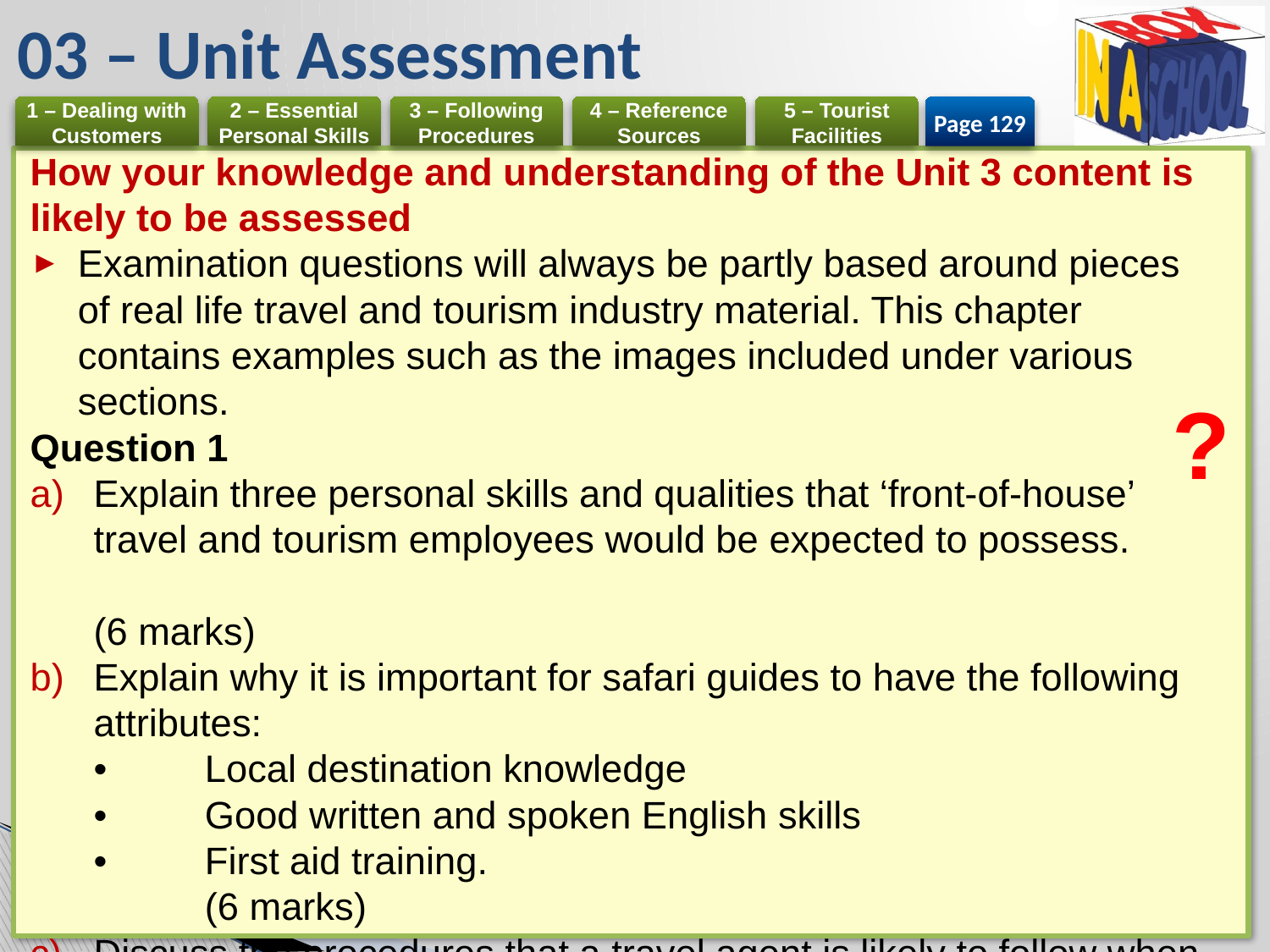

# 03 – Unit Assessment
Page 129
How your knowledge and understanding of the Unit 3 content is likely to be assessed
Examination questions will always be partly based around pieces of real life travel and tourism industry material. This chapter contains examples such as the images included under various sections.
Question 1
Explain three personal skills and qualities that ‘front-of-house’ travel and tourism employees would be expected to possess.
	(6 marks)
Explain why it is important for safari guides to have the following attributes:
• 	Local destination knowledge
• 	Good written and spoken English skills
• 	First aid training. 	(6 marks)
Discuss the procedures that a travel agent is likely to follow when handling enquiries and making reservations. 	(6 marks)
?